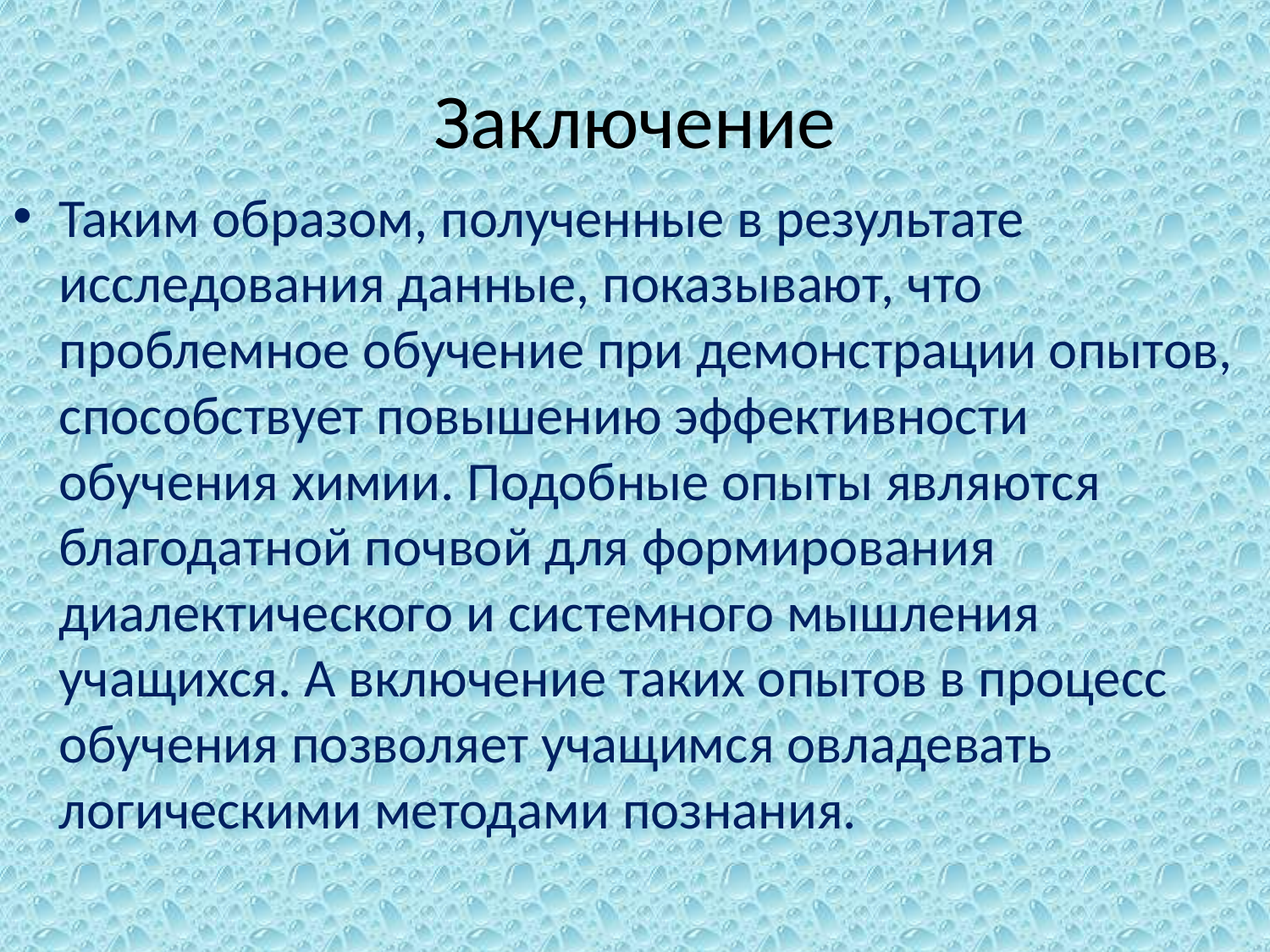

# Заключение
Таким образом, полученные в результате исследования данные, показывают, что проблемное обучение при демонстрации опытов, способствует повышению эффективности обучения химии. Подобные опыты являются благодатной почвой для формирования диалектического и системного мышления учащихся. А включение таких опытов в процесс обучения позволяет учащимся овладевать логическими методами познания.